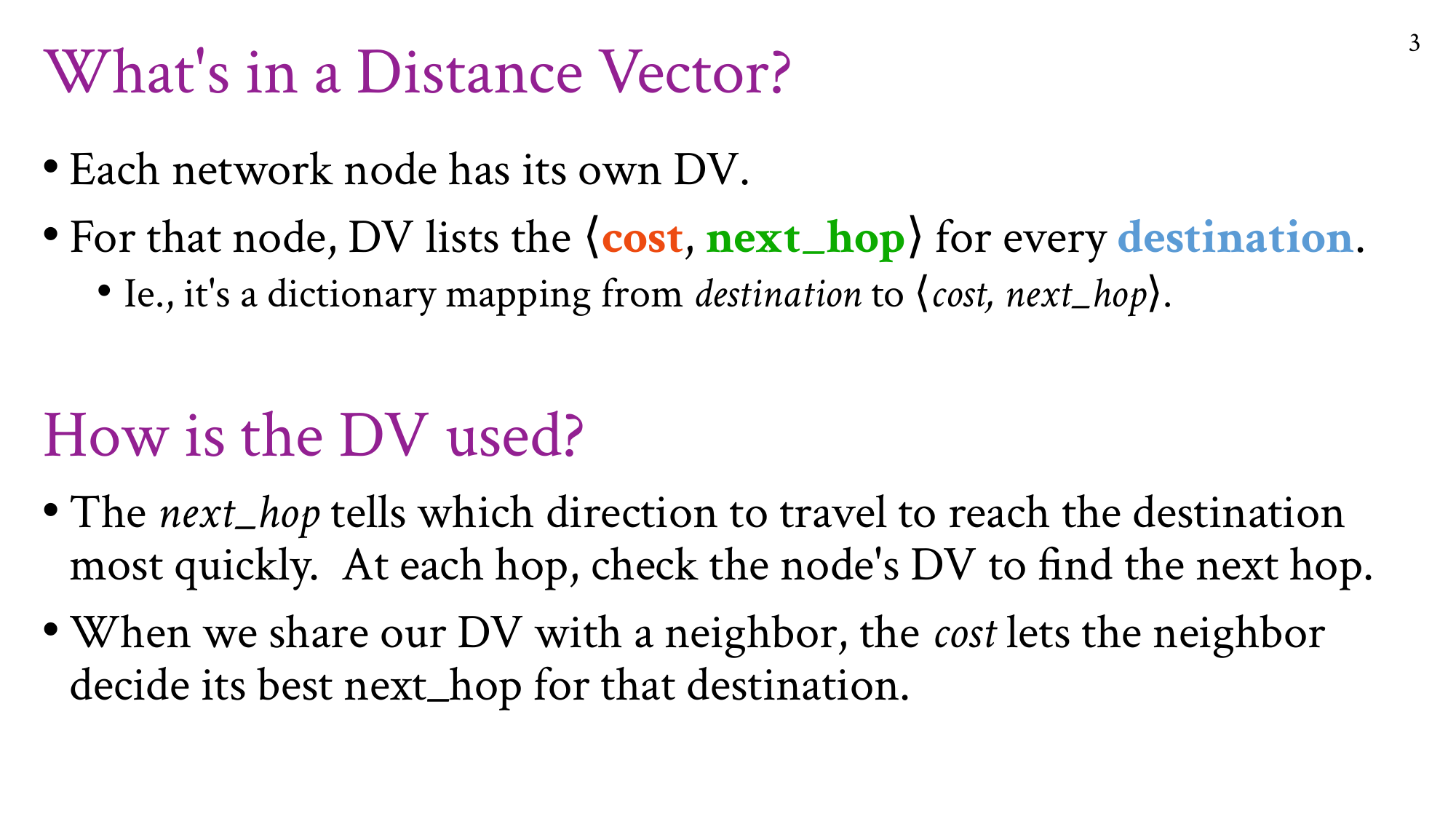

# What's in a Distance Vector?
Each network node has its own DV.
For that node, DV lists the ⟨cost, next_hop⟩ for every destination.
Ie., it's a dictionary mapping from destination to ⟨cost, next_hop⟩.

How is the DV used?
The next_hop tells which direction to travel to reach the destination most quickly.  At each hop, check the node's DV to find the next hop.
When we share our DV with a neighbor, the cost lets the neighbor decide its best next_hop for that destination.